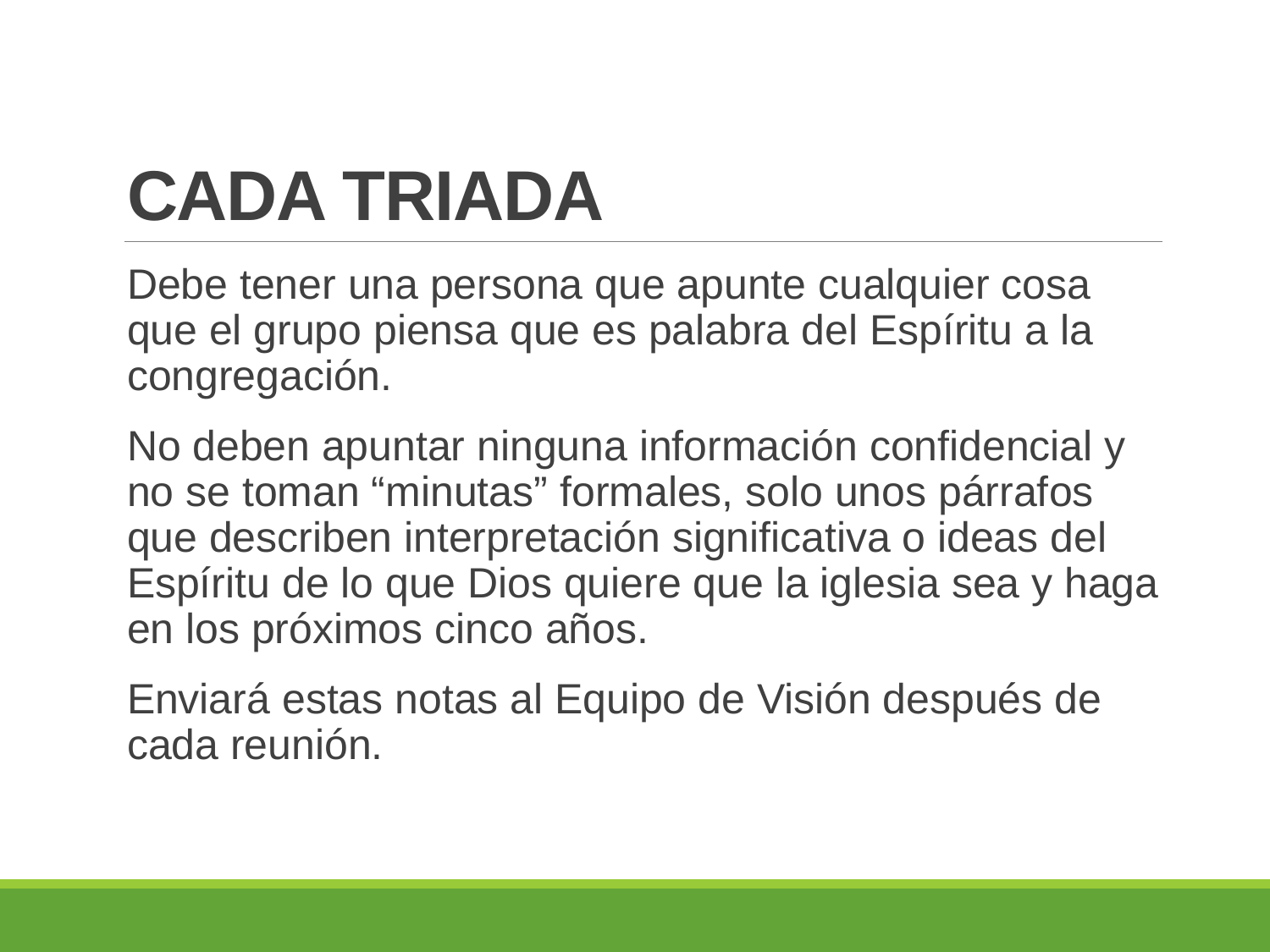

# Cada Triada
Debe tener una persona que apunte cualquier cosa que el grupo piensa que es palabra del Espíritu a la congregación.
No deben apuntar ninguna información confidencial y no se toman “minutas” formales, solo unos párrafos que describen interpretación significativa o ideas del Espíritu de lo que Dios quiere que la iglesia sea y haga en los próximos cinco años.
Enviará estas notas al Equipo de Visión después de cada reunión.